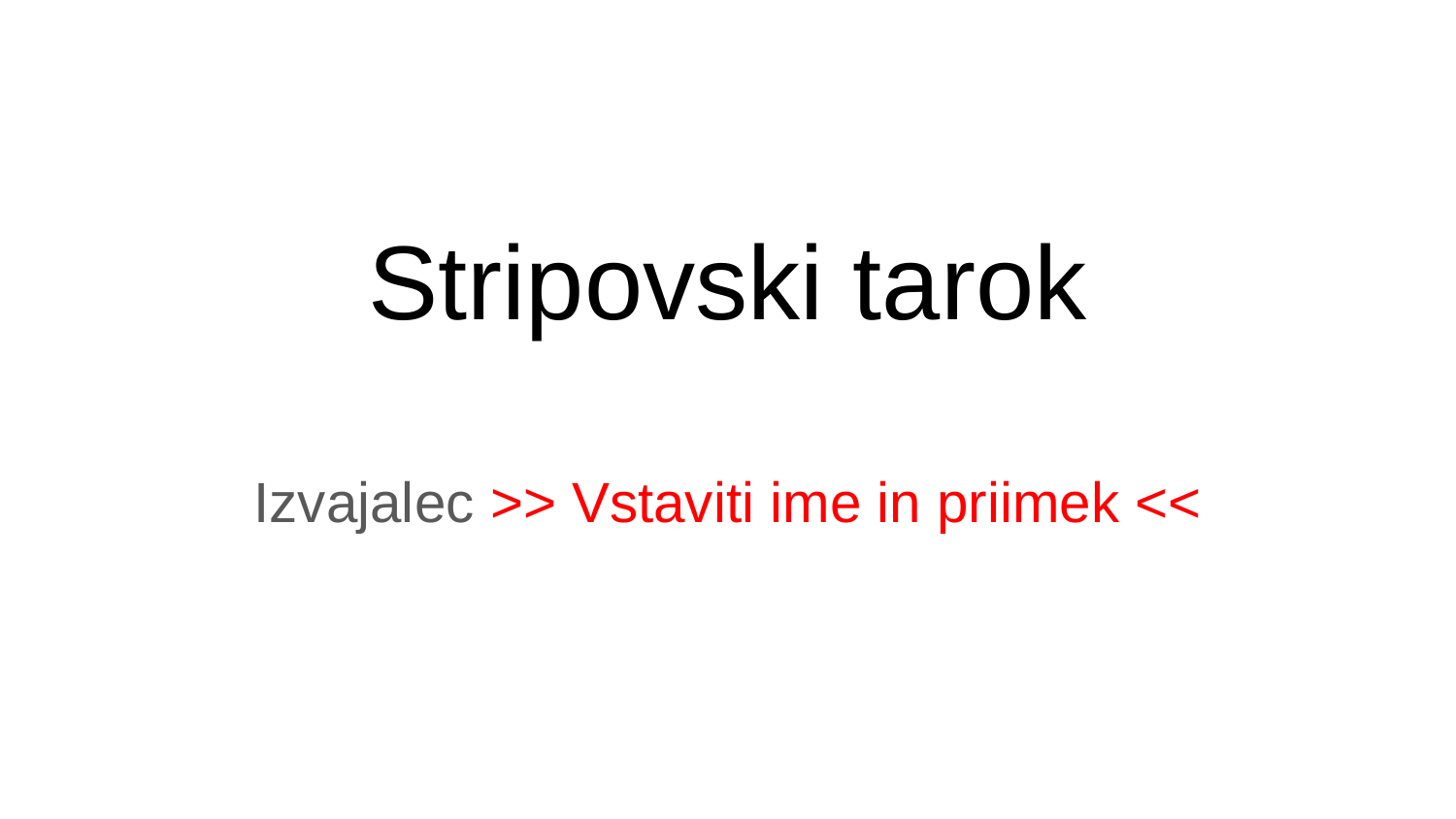

# Stripovski tarok
Izvajalec >> Vstaviti ime in priimek <<